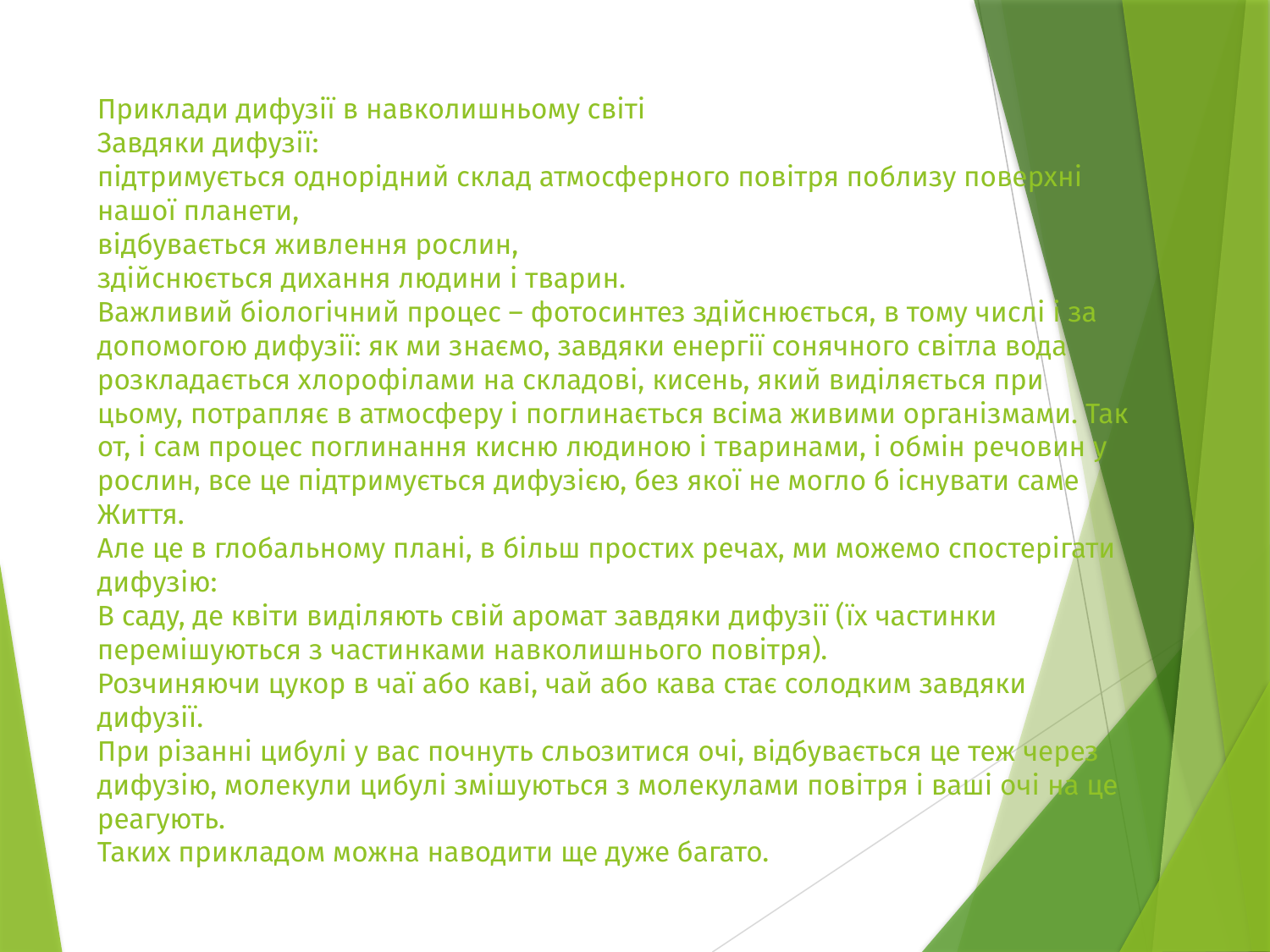

# Приклади дифузії в навколишньому світі Завдяки дифузії: підтримується однорідний склад атмосферного повітря поблизу поверхні нашої планети, відбувається живлення рослин, здійснюється дихання людини і тварин. Важливий біологічний процес – фотосинтез здійснюється, в тому числі і за допомогою дифузії: як ми знаємо, завдяки енергії сонячного світла вода розкладається хлорофілами на складові, кисень, який виділяється при цьому, потрапляє в атмосферу і поглинається всіма живими організмами. Так от, і сам процес поглинання кисню людиною і тваринами, і обмін речовин у рослин, все це підтримується дифузією, без якої не могло б існувати саме Життя. Але це в глобальному плані, в більш простих речах, ми можемо спостерігати дифузію: В саду, де квіти виділяють свій аромат завдяки дифузії (їх частинки перемішуються з частинками навколишнього повітря). Розчиняючи цукор в чаї або каві, чай або кава стає солодким завдяки дифузії. При різанні цибулі у вас почнуть сльозитися очі, відбувається це теж через дифузію, молекули цибулі змішуються з молекулами повітря і ваші очі на це реагують. Таких прикладом можна наводити ще дуже багато.